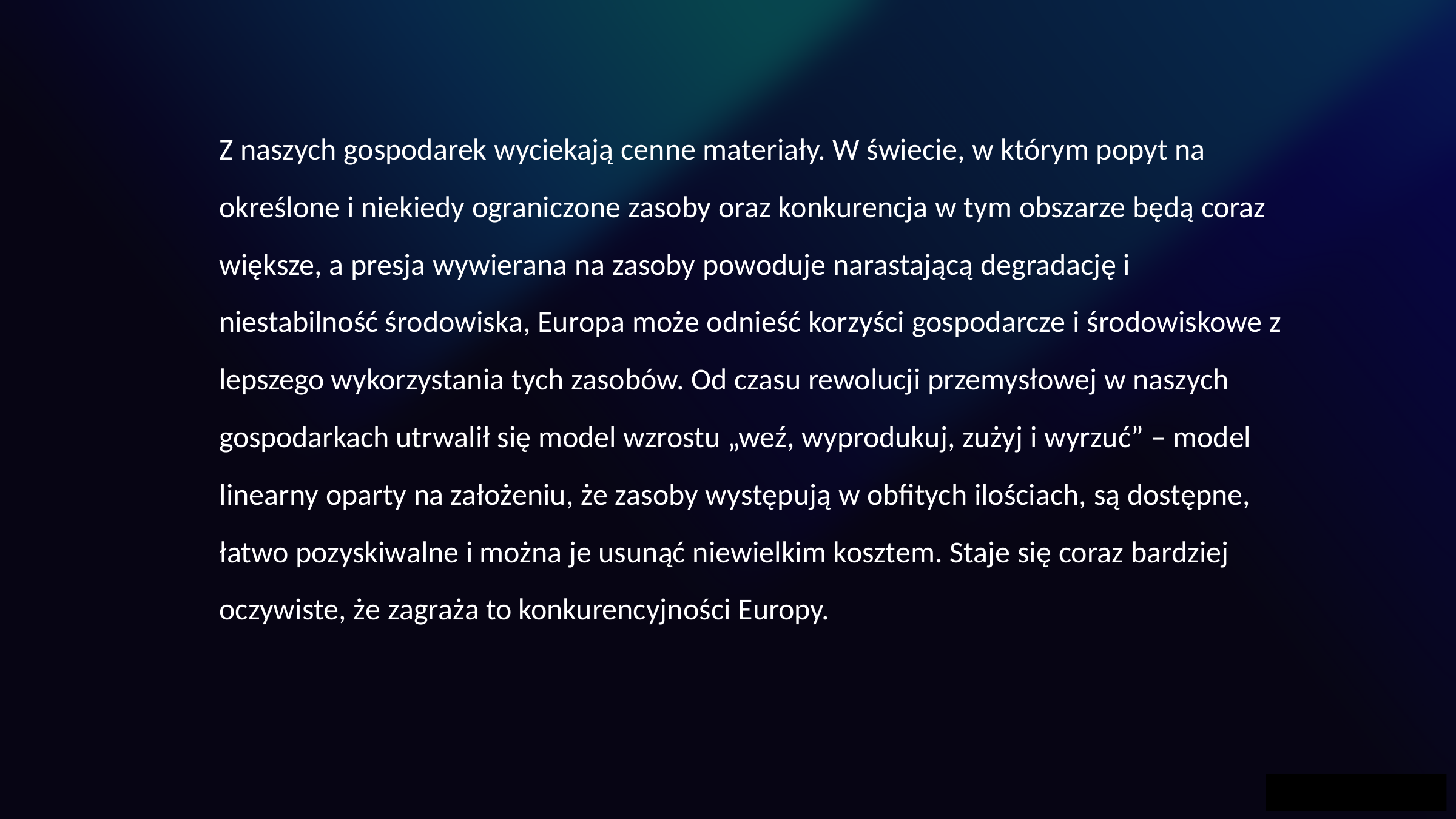

Z naszych gospodarek wyciekają cenne materiały. W świecie, w którym popyt na określone i niekiedy ograniczone zasoby oraz konkurencja w tym obszarze będą coraz większe, a presja wywierana na zasoby powoduje narastającą degradację i niestabilność środowiska, Europa może odnieść korzyści gospodarcze i środowiskowe z lepszego wykorzystania tych zasobów. Od czasu rewolucji przemysłowej w naszych gospodarkach utrwalił się model wzrostu „weź, wyprodukuj, zużyj i wyrzuć” – model linearny oparty na założeniu, że zasoby występują w obfitych ilościach, są dostępne, łatwo pozyskiwalne i można je usunąć niewielkim kosztem. Staje się coraz bardziej oczywiste, że zagraża to konkurencyjności Europy.